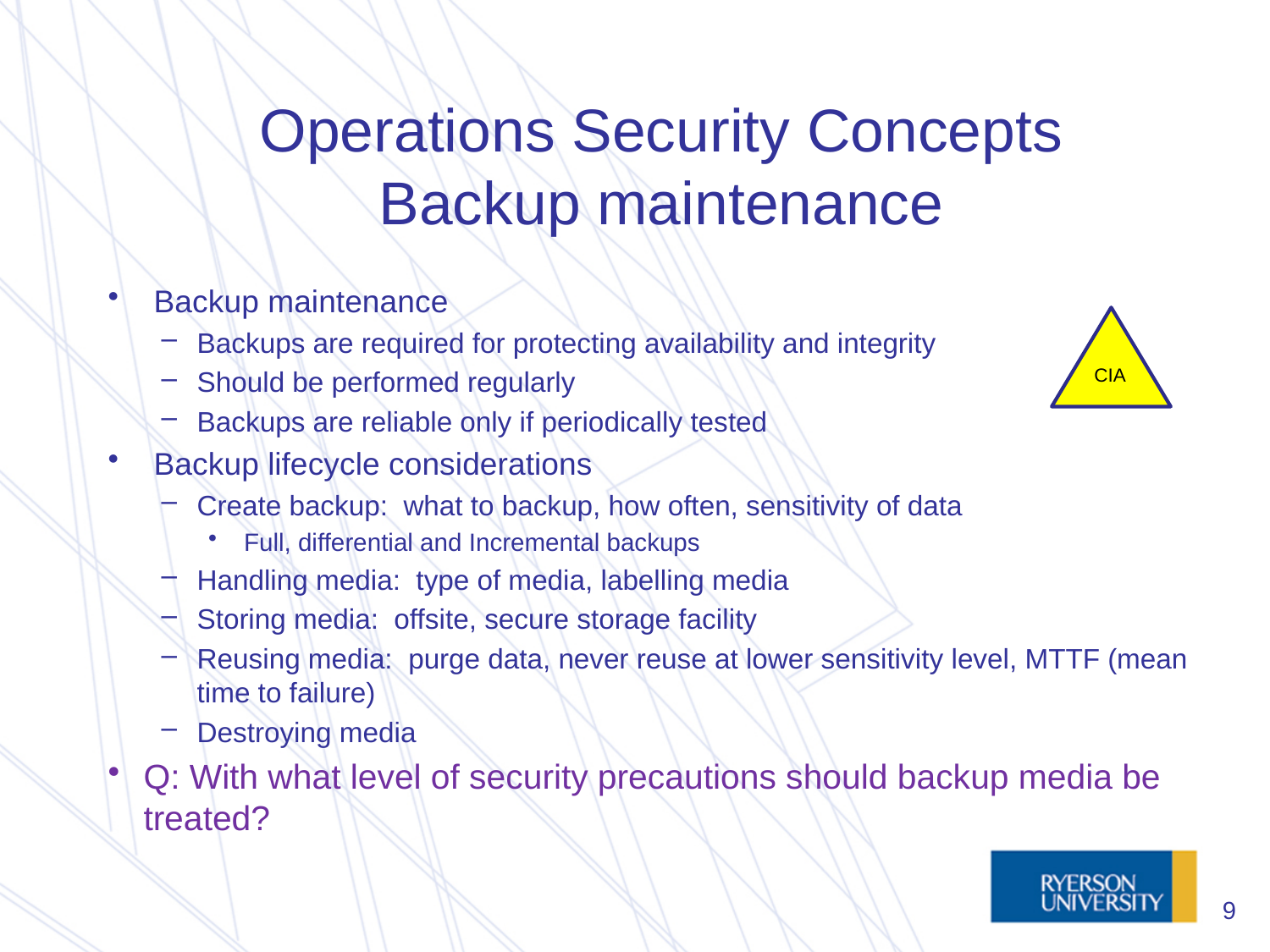

# Operations Security Concepts Backup maintenance
Backup maintenance
Backups are required for protecting availability and integrity
Should be performed regularly
Backups are reliable only if periodically tested
Backup lifecycle considerations
Create backup:  what to backup, how often, sensitivity of data
Full, differential and Incremental backups
Handling media:  type of media, labelling media
Storing media:  offsite, secure storage facility
Reusing media:  purge data, never reuse at lower sensitivity level, MTTF (mean time to failure)
Destroying media
Q: With what level of security precautions should backup media be treated?
CIA
9